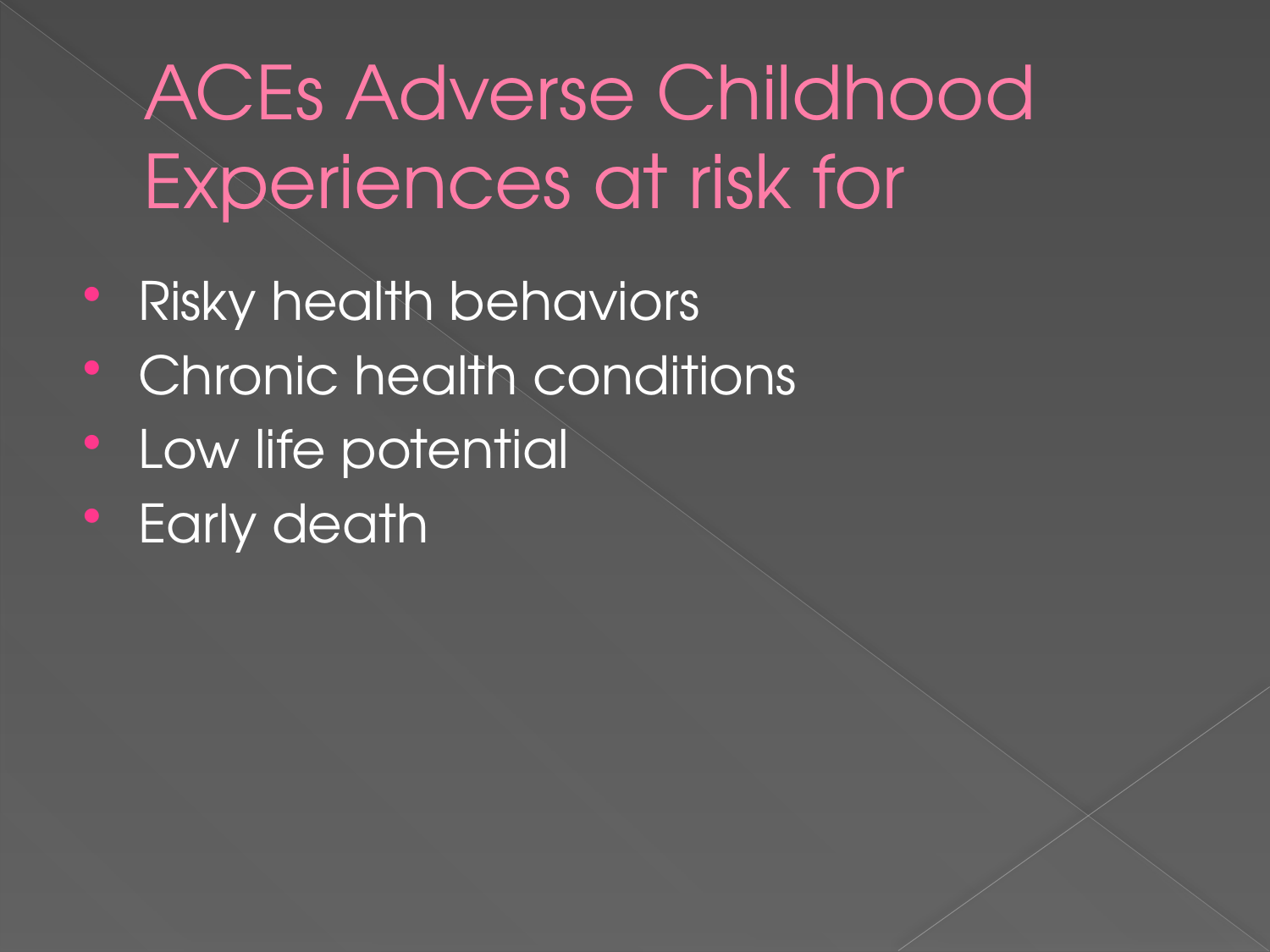

# ACEs Adverse Childhood Experiences at risk for
Risky health behaviors
Chronic health conditions
Low life potential
Early death